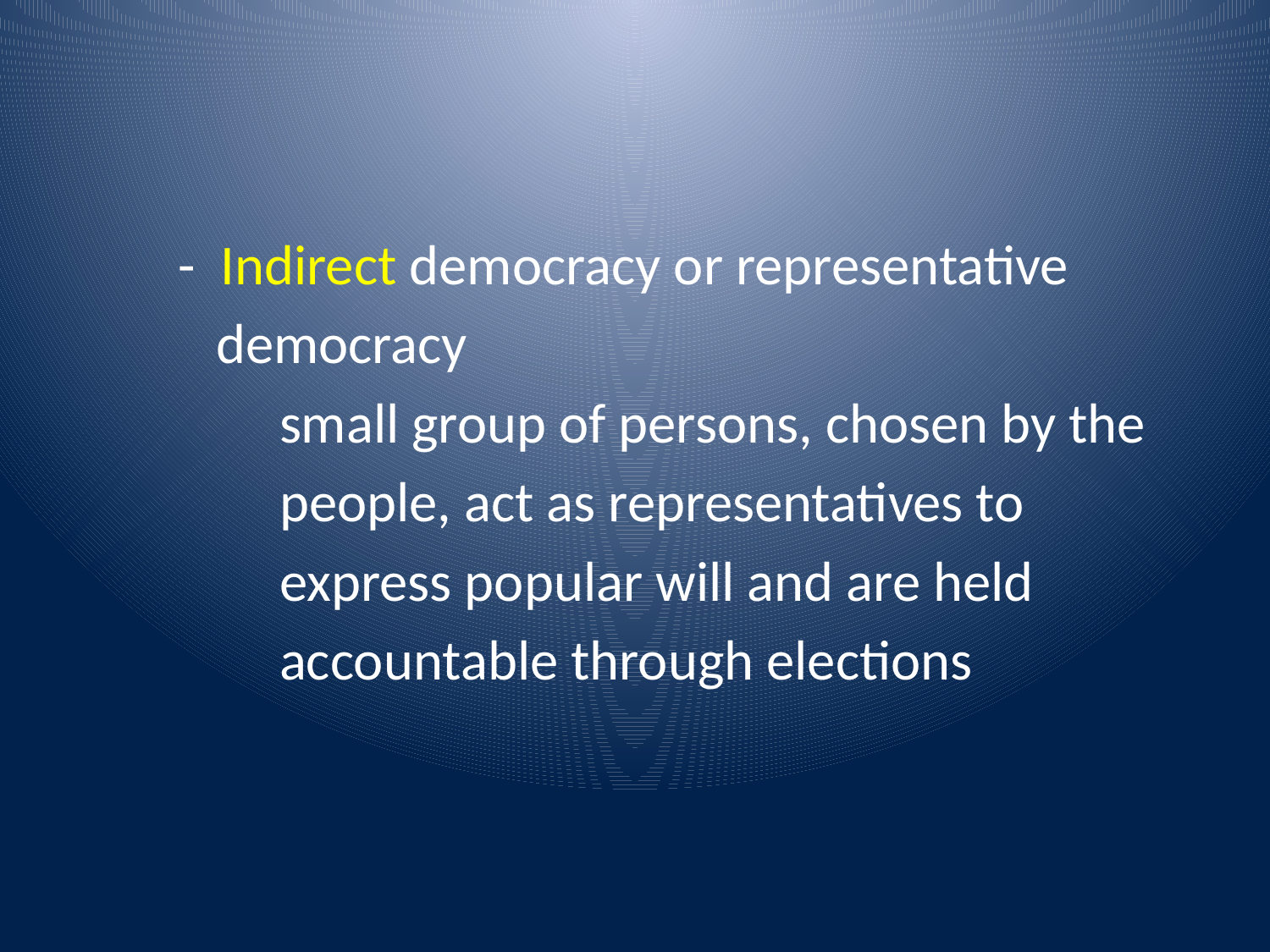

#
        -  Indirect democracy or representative
           democracy
                small group of persons, chosen by the
                people, act as representatives to
                express popular will and are held
                accountable through elections